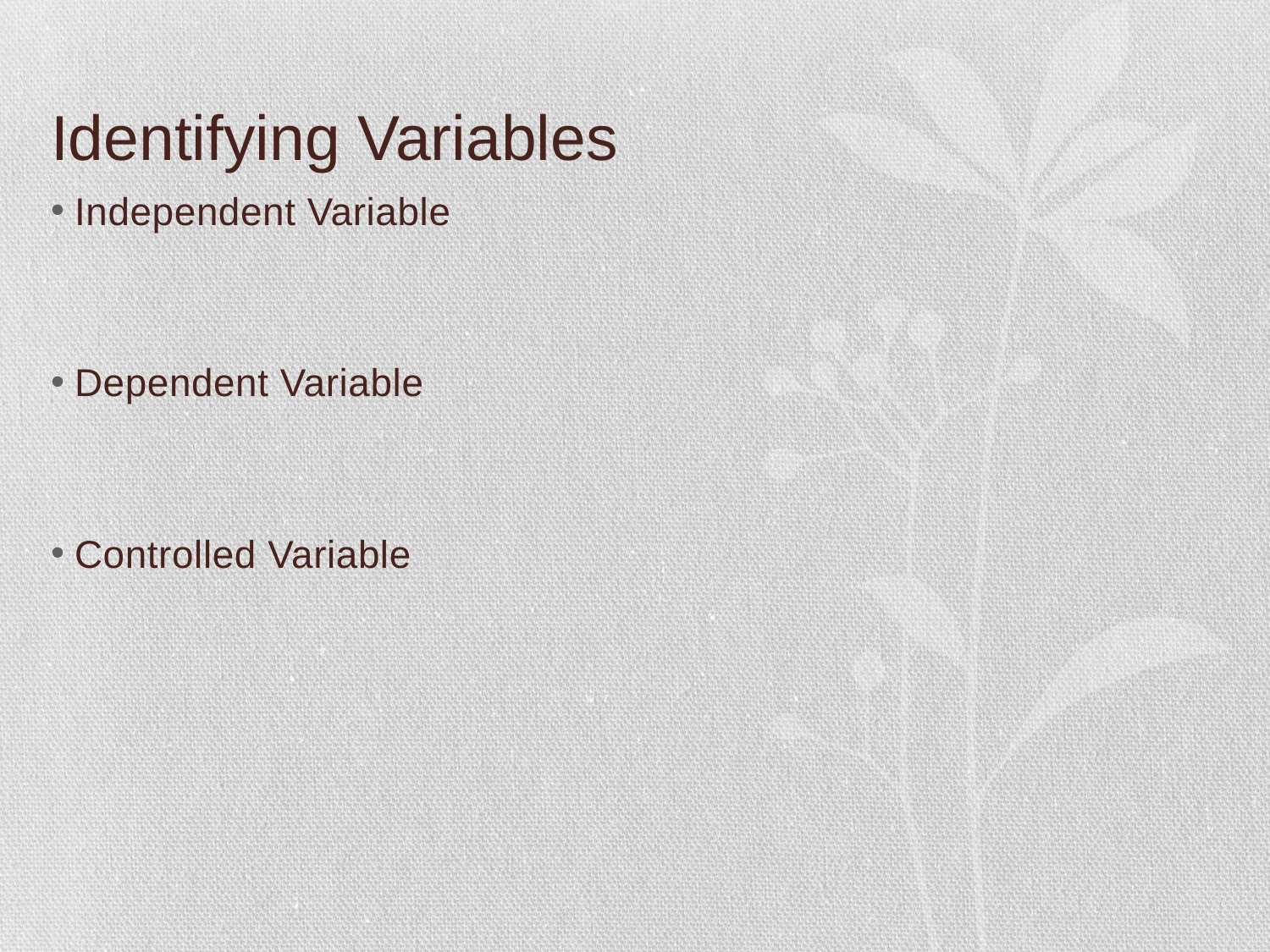

# Identifying Variables
Independent Variable

Dependent Variable

Controlled Variable